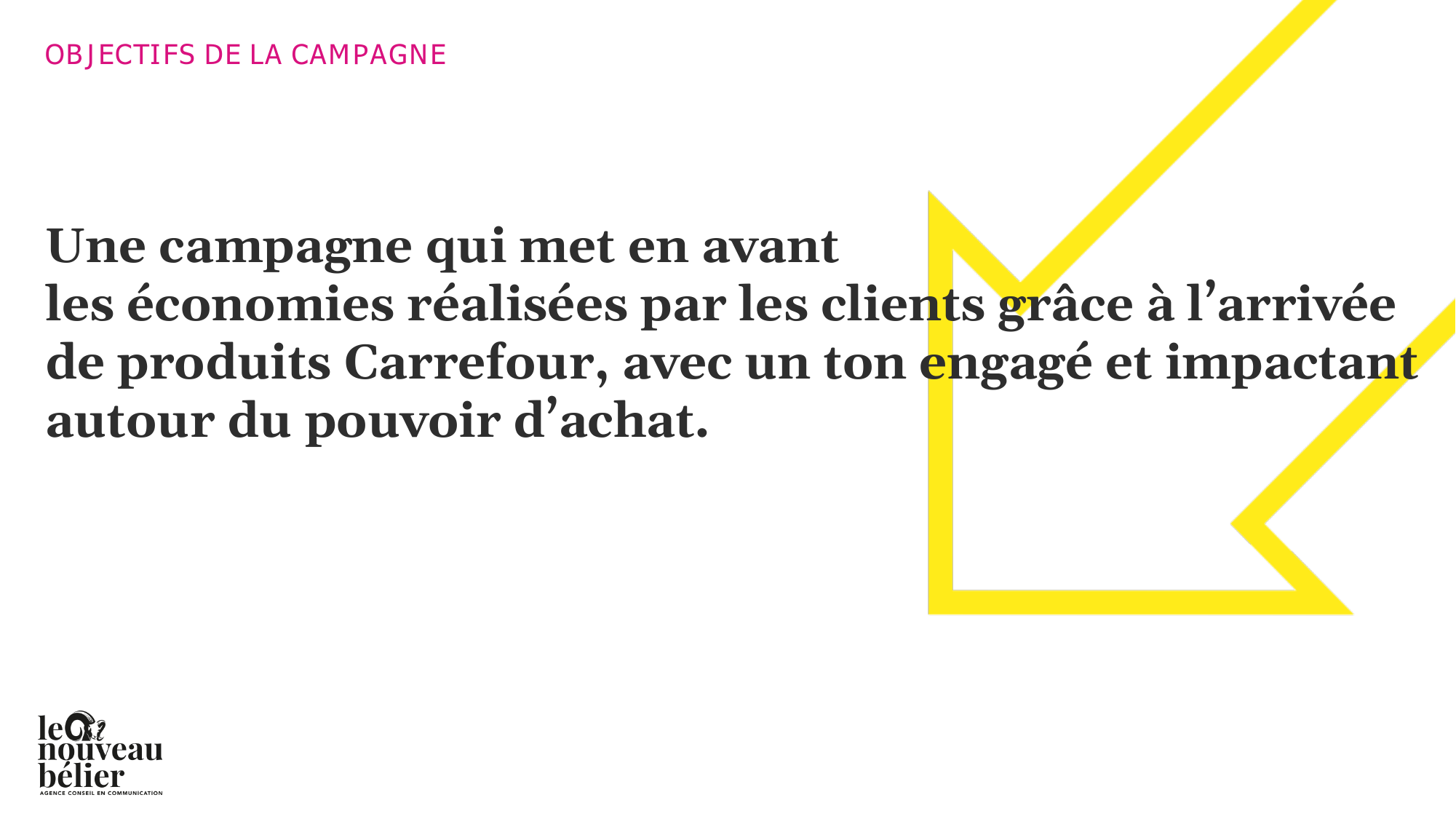

Objectifs de la Campagne
Une campagne qui met en avant
les économies réalisées par les clients grâce à l’arrivée de produits Carrefour, avec un ton engagé et impactant autour du pouvoir d’achat.